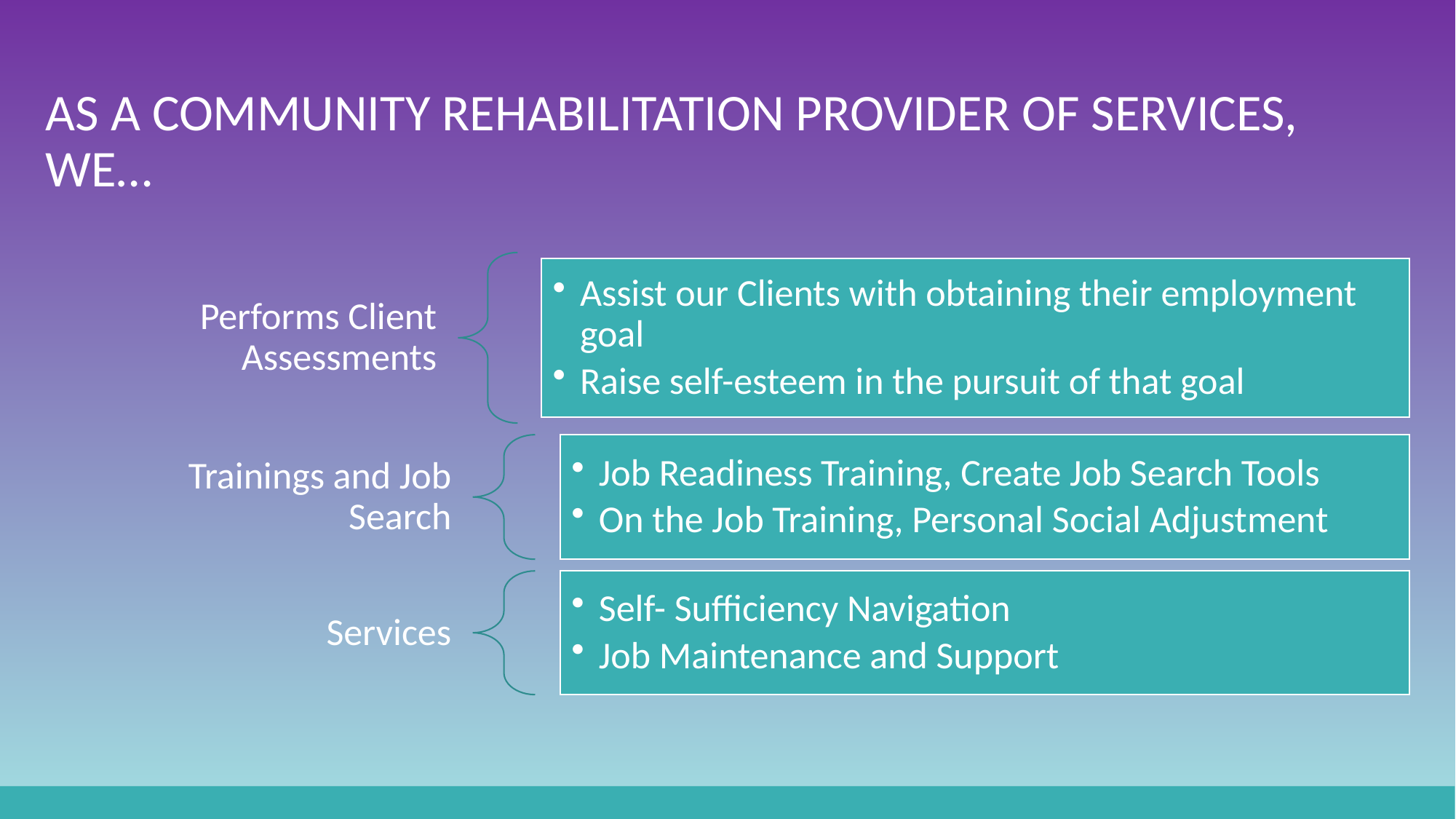

# AS A COMMUNITY REHABILITATION PROVIDER OF SERVICES, WE…
Performs Client Assessments
Assist our Clients with obtaining their employment goal
Raise self-esteem in the pursuit of that goal
Trainings and Job Search
Job Readiness Training, Create Job Search Tools
On the Job Training, Personal Social Adjustment
Services
Self- Sufficiency Navigation
Job Maintenance and Support